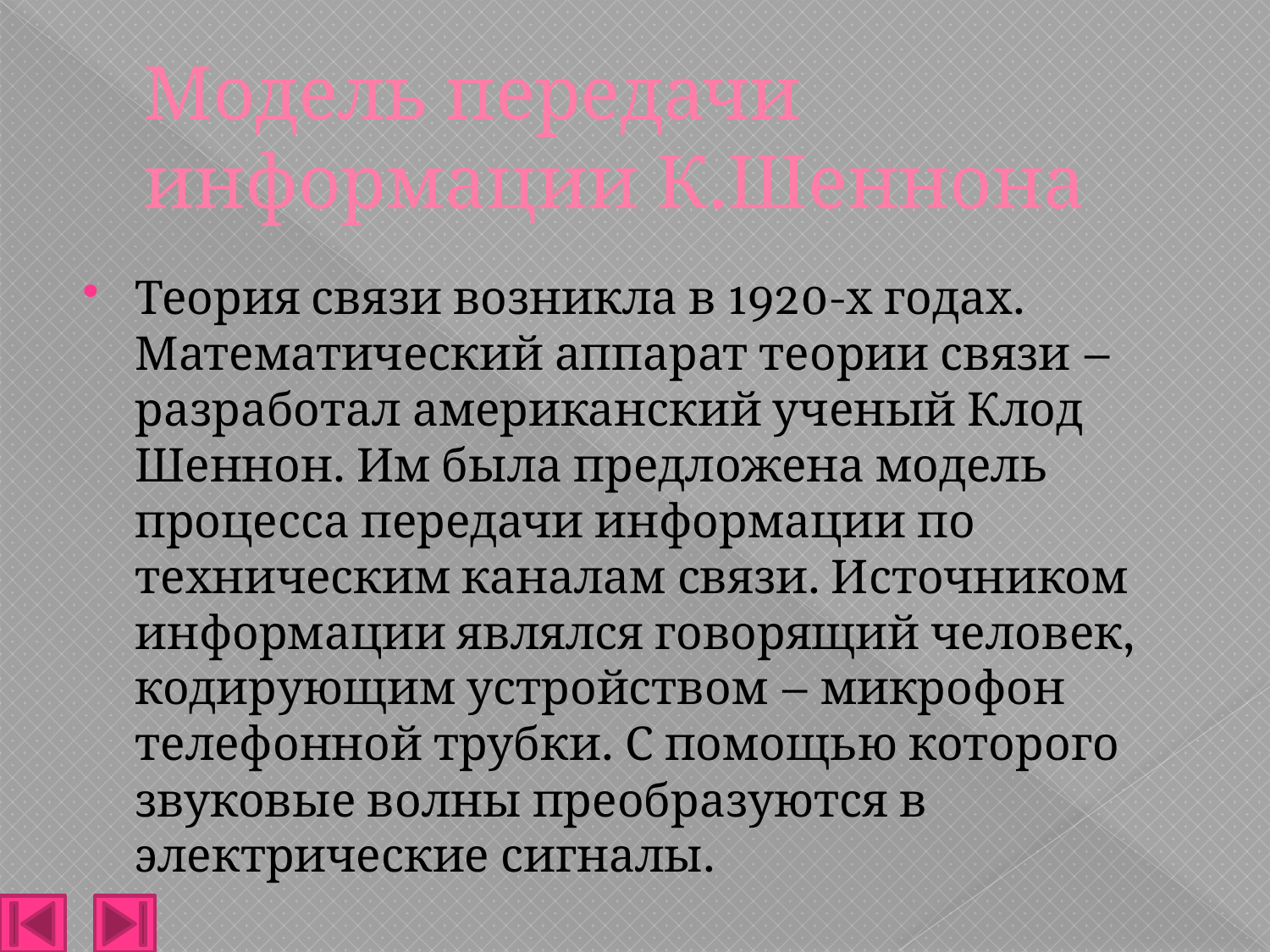

# Модель передачи информации К.Шеннона
Теория связи возникла в 1920-х годах. Математический аппарат теории связи – разработал американский ученый Клод Шеннон. Им была предложена модель процесса передачи информации по техническим каналам связи. Источником информации являлся говорящий человек, кодирующим устройством – микрофон телефонной трубки. С помощью которого звуковые волны преобразуются в электрические сигналы.